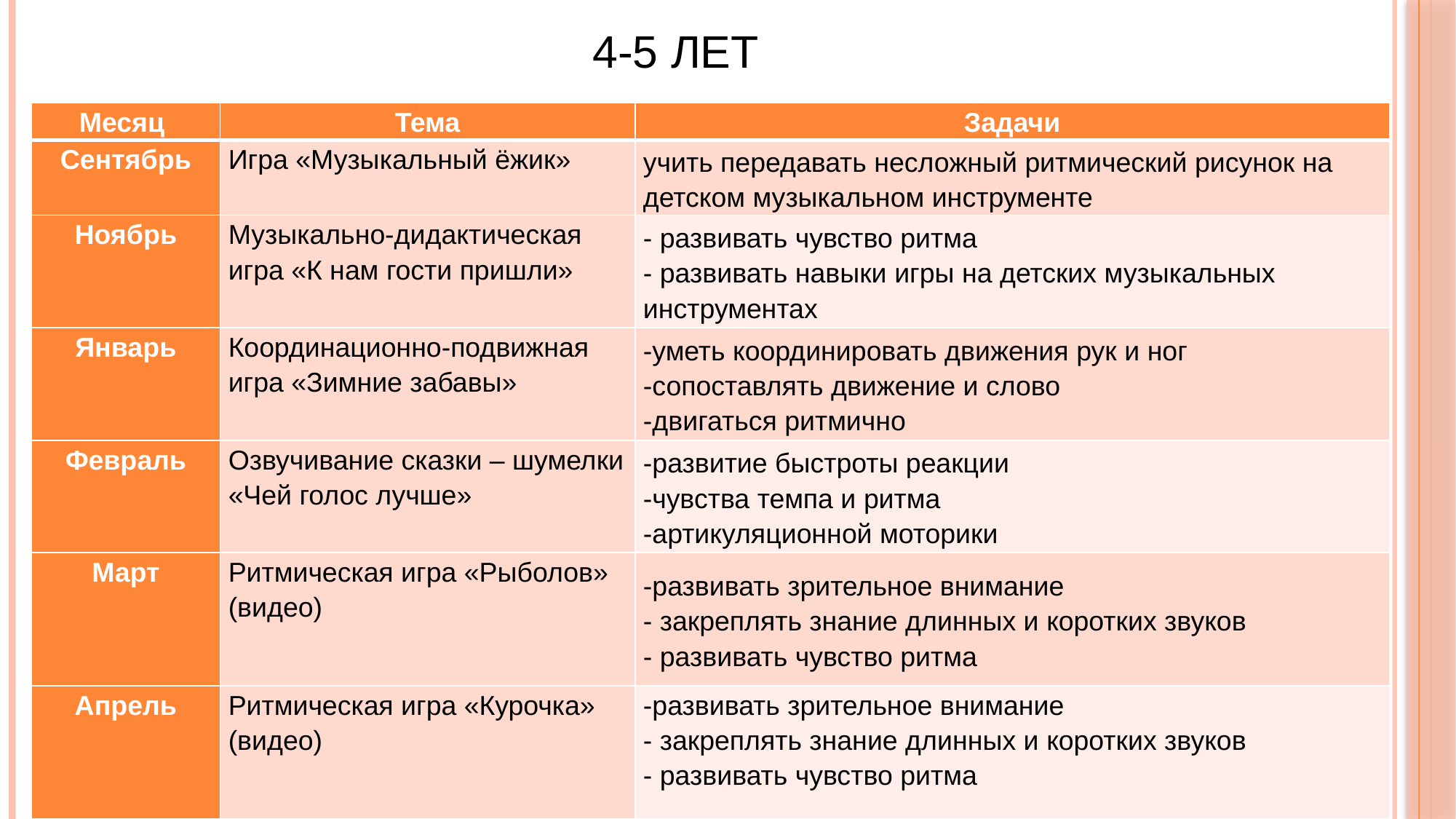

# 4-5 лет
| Месяц | Тема | Задачи |
| --- | --- | --- |
| Сентябрь | Игра «Музыкальный ёжик» | учить передавать несложный ритмический рисунок на детском музыкальном инструменте |
| Ноябрь | Музыкально-дидактическая игра «К нам гости пришли» | - развивать чувство ритма - развивать навыки игры на детских музыкальных инструментах |
| Январь | Координационно-подвижная игра «Зимние забавы» | -уметь координировать движения рук и ног -сопоставлять движение и слово -двигаться ритмично |
| Февраль | Озвучивание сказки – шумелки «Чей голос лучше» | -развитие быстроты реакции -чувства темпа и ритма -артикуляционной моторики |
| Март | Ритмическая игра «Рыболов» (видео) | -развивать зрительное внимание - закреплять знание длинных и коротких звуков - развивать чувство ритма |
| Апрель | Ритмическая игра «Курочка» (видео) | -развивать зрительное внимание - закреплять знание длинных и коротких звуков - развивать чувство ритма |